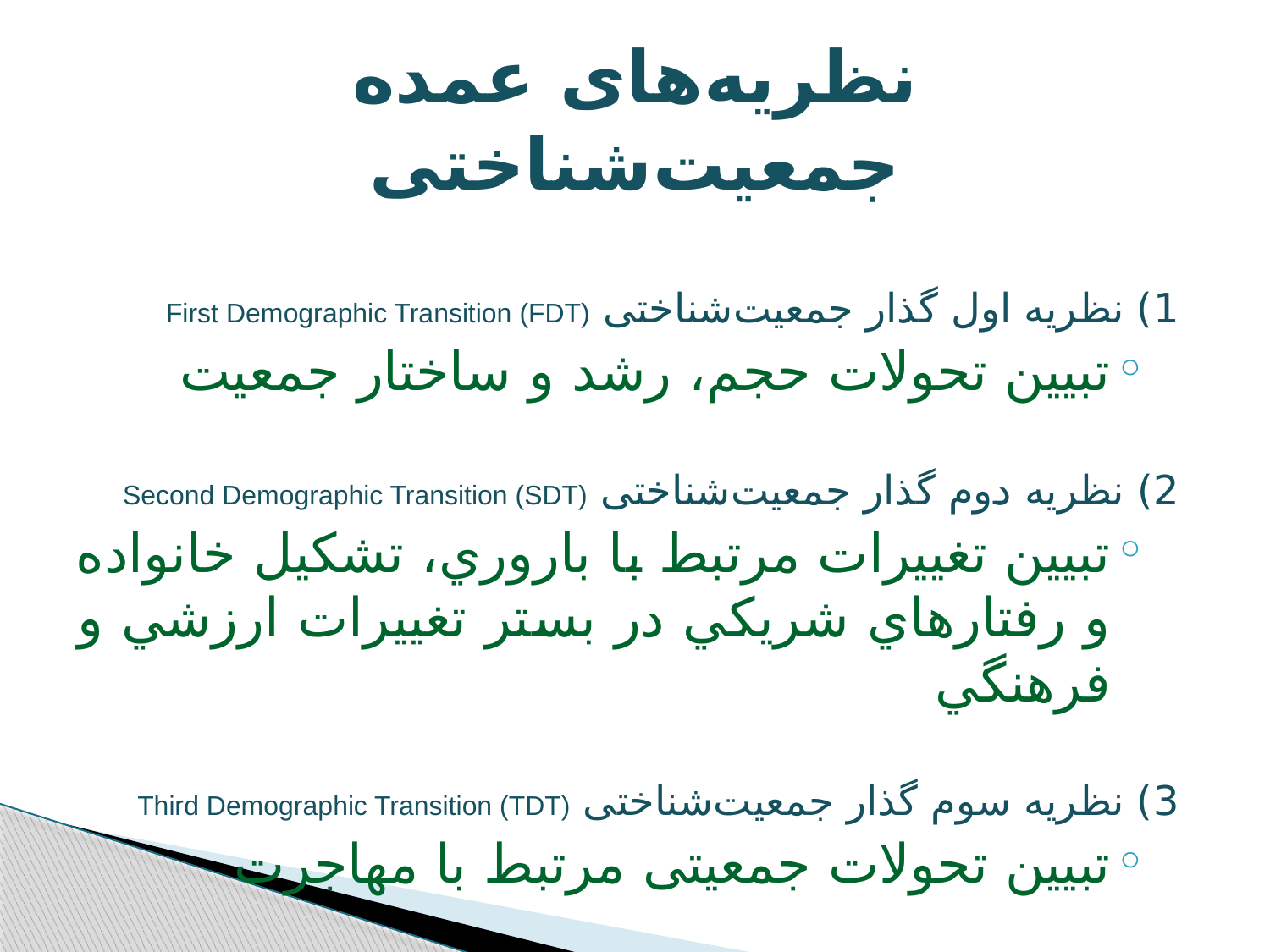

# نظریه‌های عمده جمعيت‌شناختی
1) نظریه اول گذار جمعیت‌شناختی First Demographic Transition (FDT)
تبیین تحولات حجم، رشد و ساختار جمعیت

2) نظریه دوم گذار جمعیت‌شناختی Second Demographic Transition (SDT)
تبیین تغييرات مرتبط با باروري، تشکيل خانواده و رفتارهاي شريکي در بستر تغييرات ارزشي و فرهنگي

3) نظریه سوم گذار جمعیت‌شناختی Third Demographic Transition (TDT)
تبیین تحولات جمعیتی مرتبط با مهاجرت